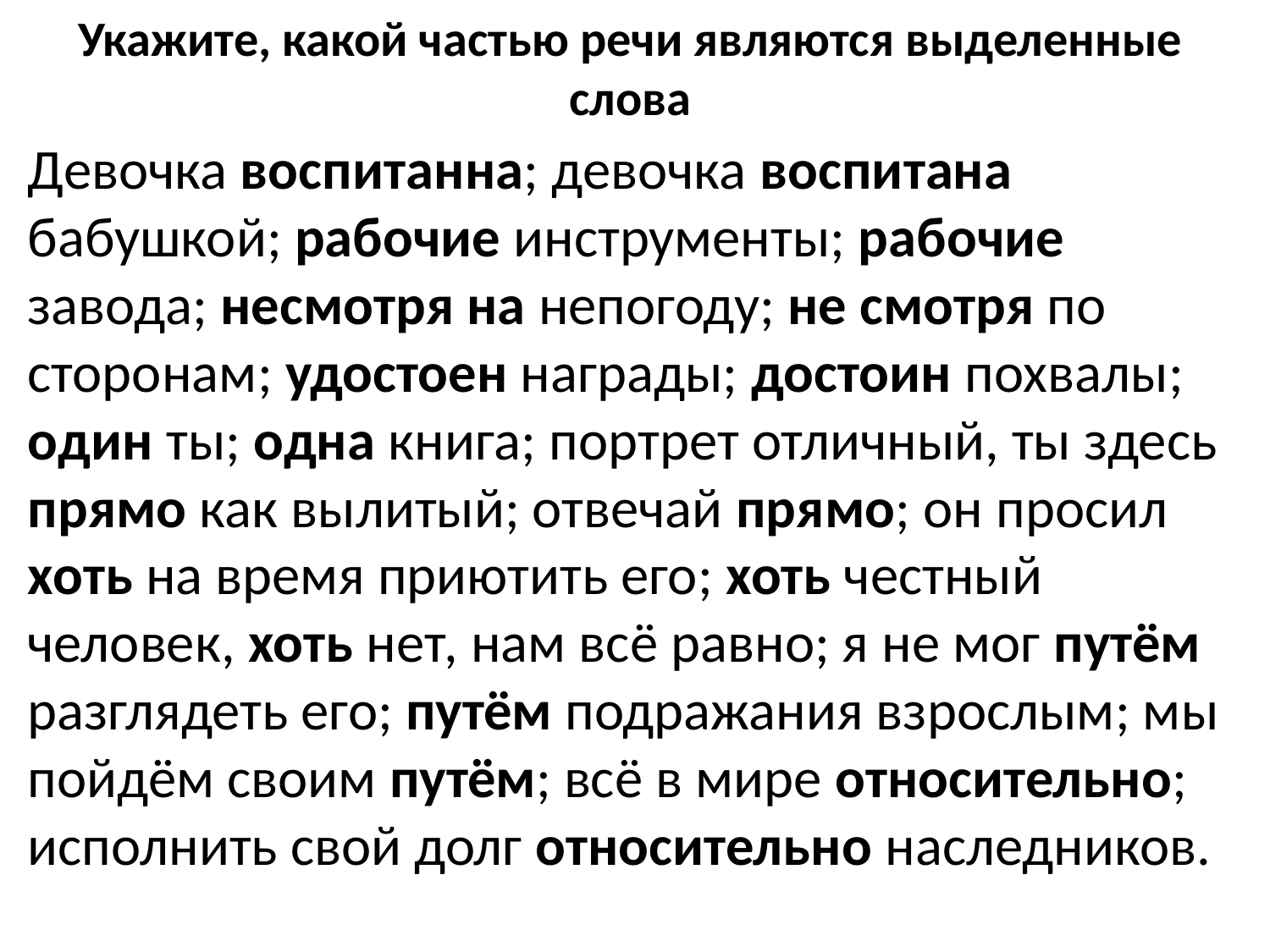

# Укажите, какой частью речи являются выделенные слова
Девочка воспитанна; девочка воспитана бабушкой; рабочие инструменты; рабочие завода; несмотря на непогоду; не смотря по сторонам; удостоен награды; достоин похвалы; один ты; одна книга; портрет отличный, ты здесь прямо как вылитый; отвечай прямо; он просил хоть на время приютить его; хоть честный человек, хоть нет, нам всё равно; я не мог путём разглядеть его; путём подражания взрослым; мы пойдём своим путём; всё в мире относительно; исполнить свой долг относительно наследников.